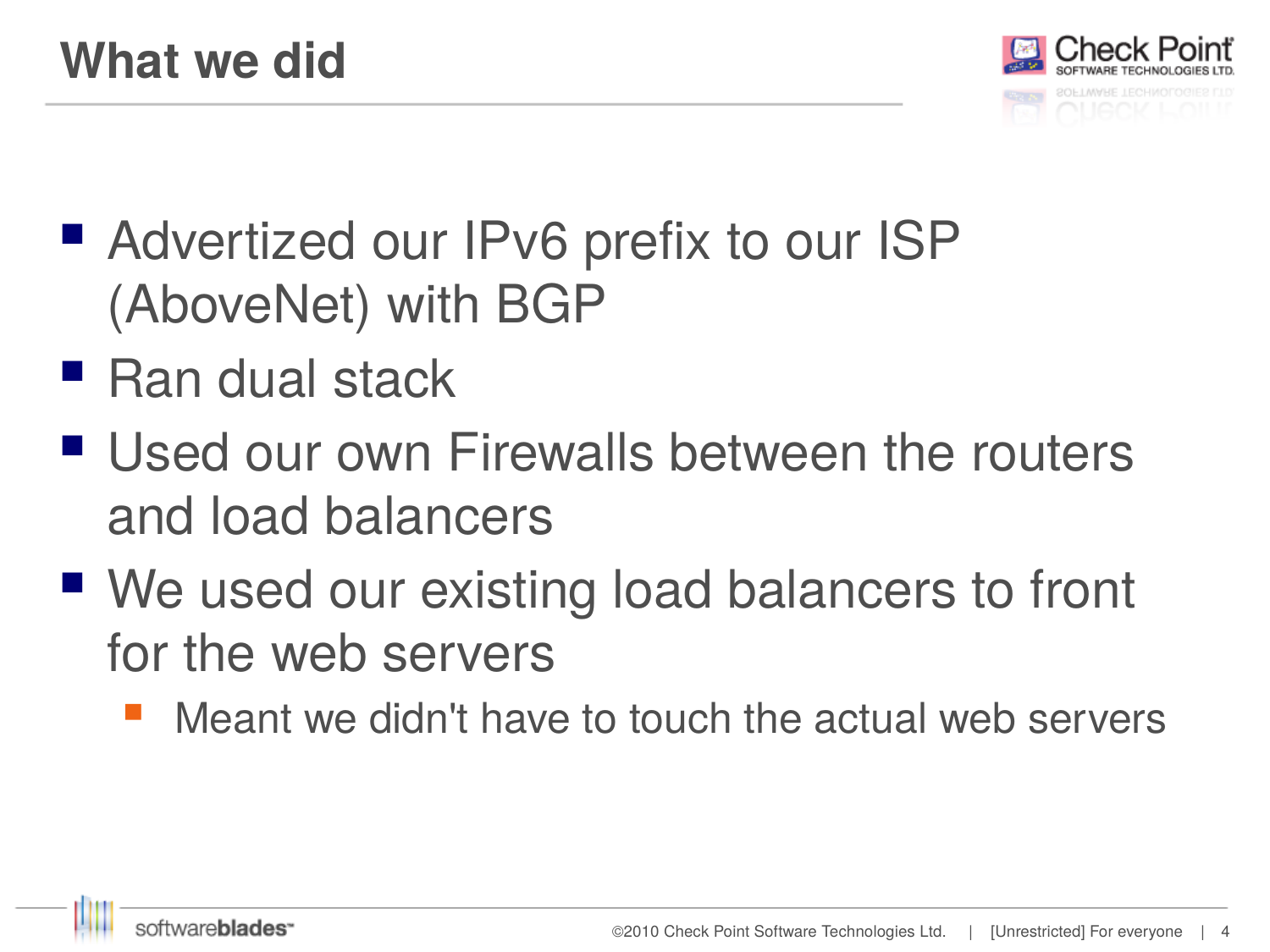

# What we did
Advertized our IPv6 prefix to our ISP (AboveNet) with BGP
Ran dual stack
Used our own Firewalls between the routers and load balancers
We used our existing load balancers to front for the web servers
 Meant we didn't have to touch the actual web servers